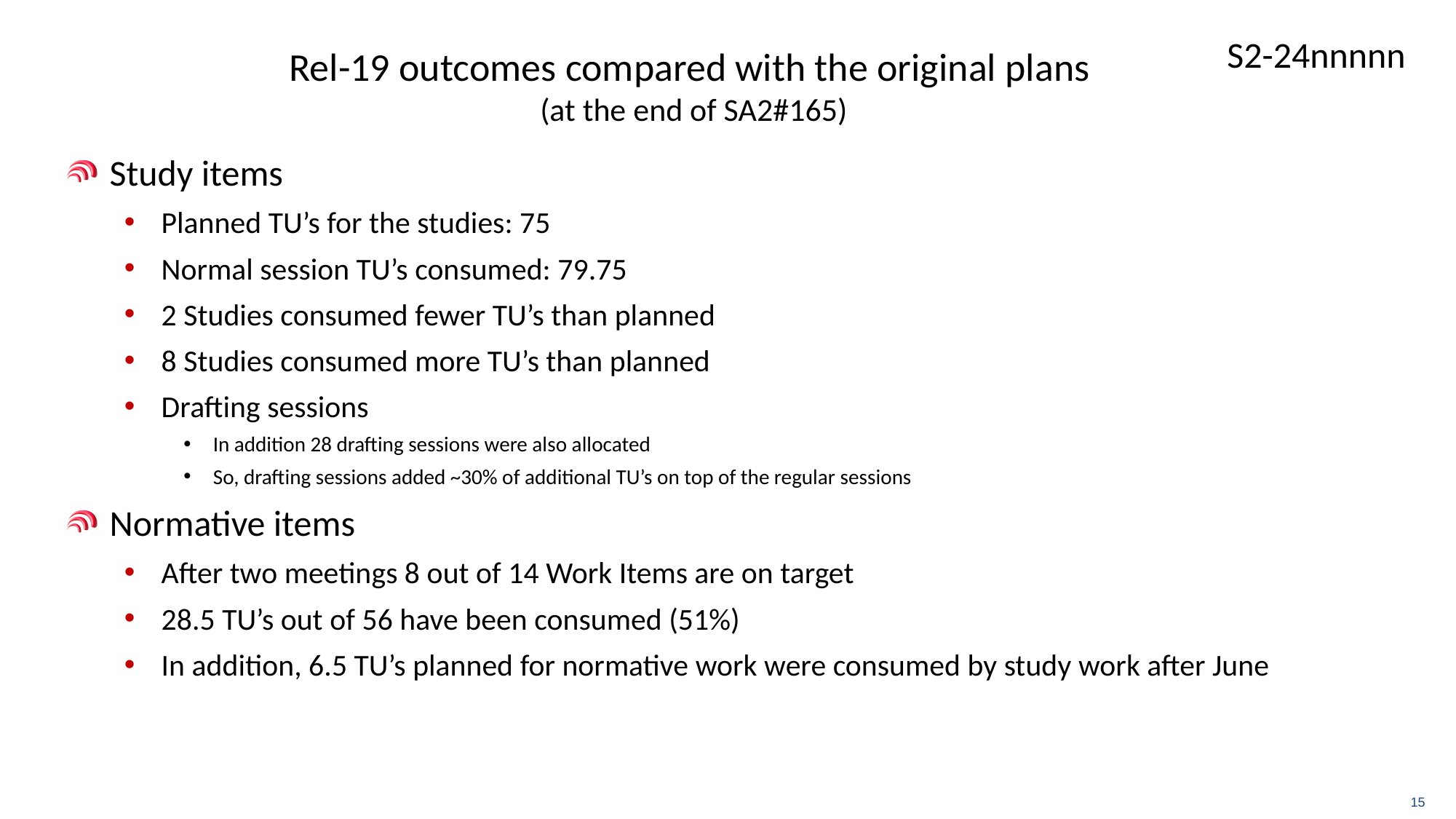

# Rel-19 outcomes compared with the original plans (at the end of SA2#165)
Study items
Planned TU’s for the studies: 75
Normal session TU’s consumed: 79.75
2 Studies consumed fewer TU’s than planned
8 Studies consumed more TU’s than planned
Drafting sessions
In addition 28 drafting sessions were also allocated
So, drafting sessions added ~30% of additional TU’s on top of the regular sessions
Normative items
After two meetings 8 out of 14 Work Items are on target
28.5 TU’s out of 56 have been consumed (51%)
In addition, 6.5 TU’s planned for normative work were consumed by study work after June